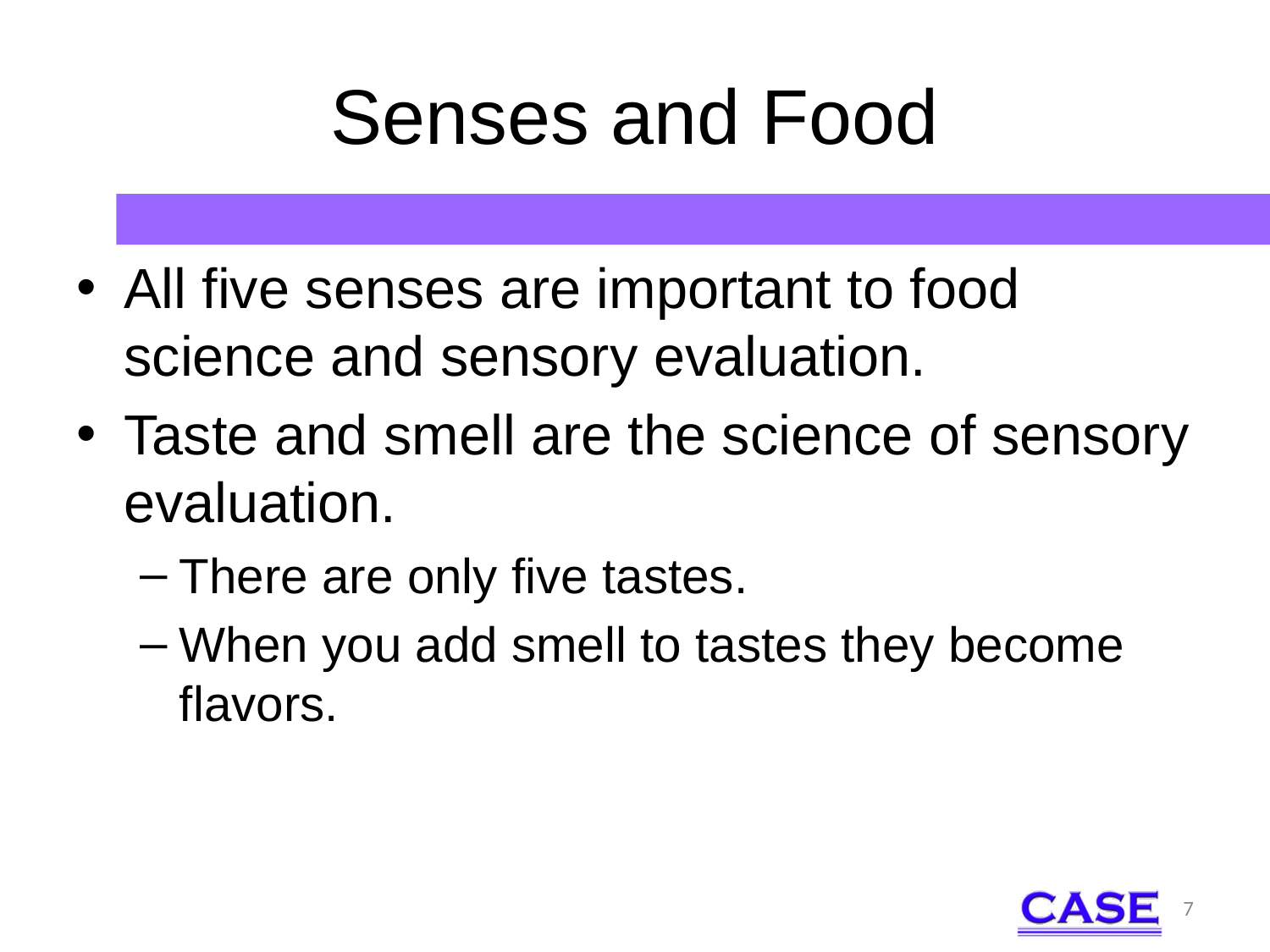

# Senses and Food
All five senses are important to food science and sensory evaluation.
Taste and smell are the science of sensory evaluation.
There are only five tastes.
When you add smell to tastes they become flavors.
7